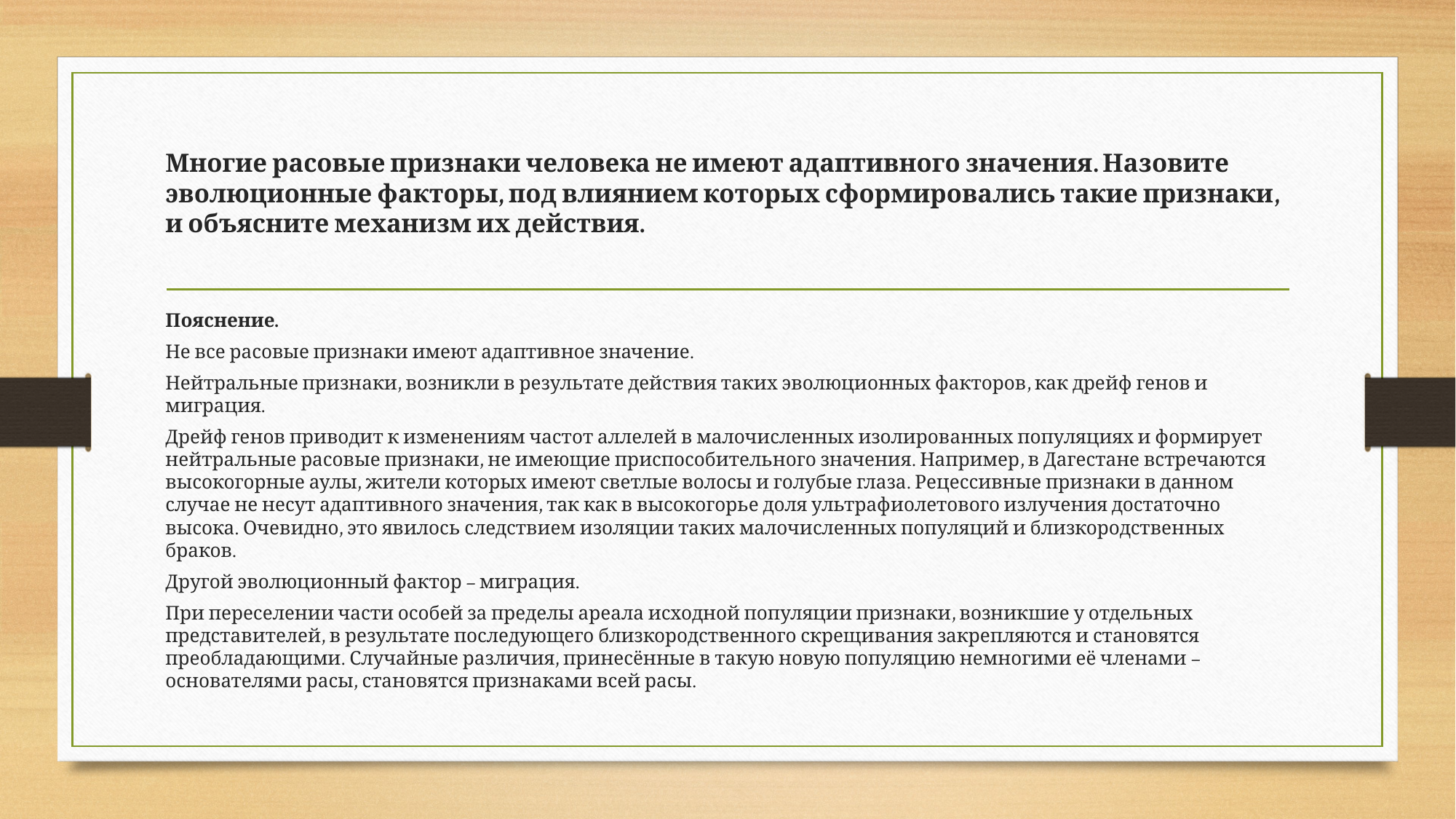

#
Многие расовые признаки человека не имеют адаптивного значения. Назовите эволюционные факторы, под влиянием которых сформировались такие признаки, и объясните механизм их действия.

Пояснение.
Не все расовые признаки имеют адаптивное значение.
Нейтральные признаки, возникли в результате действия таких эволюционных факторов, как дрейф генов и миграция.
Дрейф генов приводит к изменениям частот аллелей в малочисленных изолированных популяциях и формирует нейтральные расовые признаки, не имеющие приспособительного значения. Например, в Дагестане встречаются высокогорные аулы, жители которых имеют светлые волосы и голубые глаза. Рецессивные признаки в данном случае не несут адаптивного значения, так как в высокогорье доля ультрафиолетового излучения достаточно высока. Очевидно, это явилось следствием изоляции таких малочисленных популяций и близкородственных браков.
Другой эволюционный фактор – миграция.
При переселении части особей за пределы ареала исходной популяции признаки, возникшие у отдельных представителей, в результате последующего близкородственного скрещивания закрепляются и становятся преобладающими. Случайные различия, принесённые в такую новую популяцию немногими её членами – основателями расы, становятся признаками всей расы.